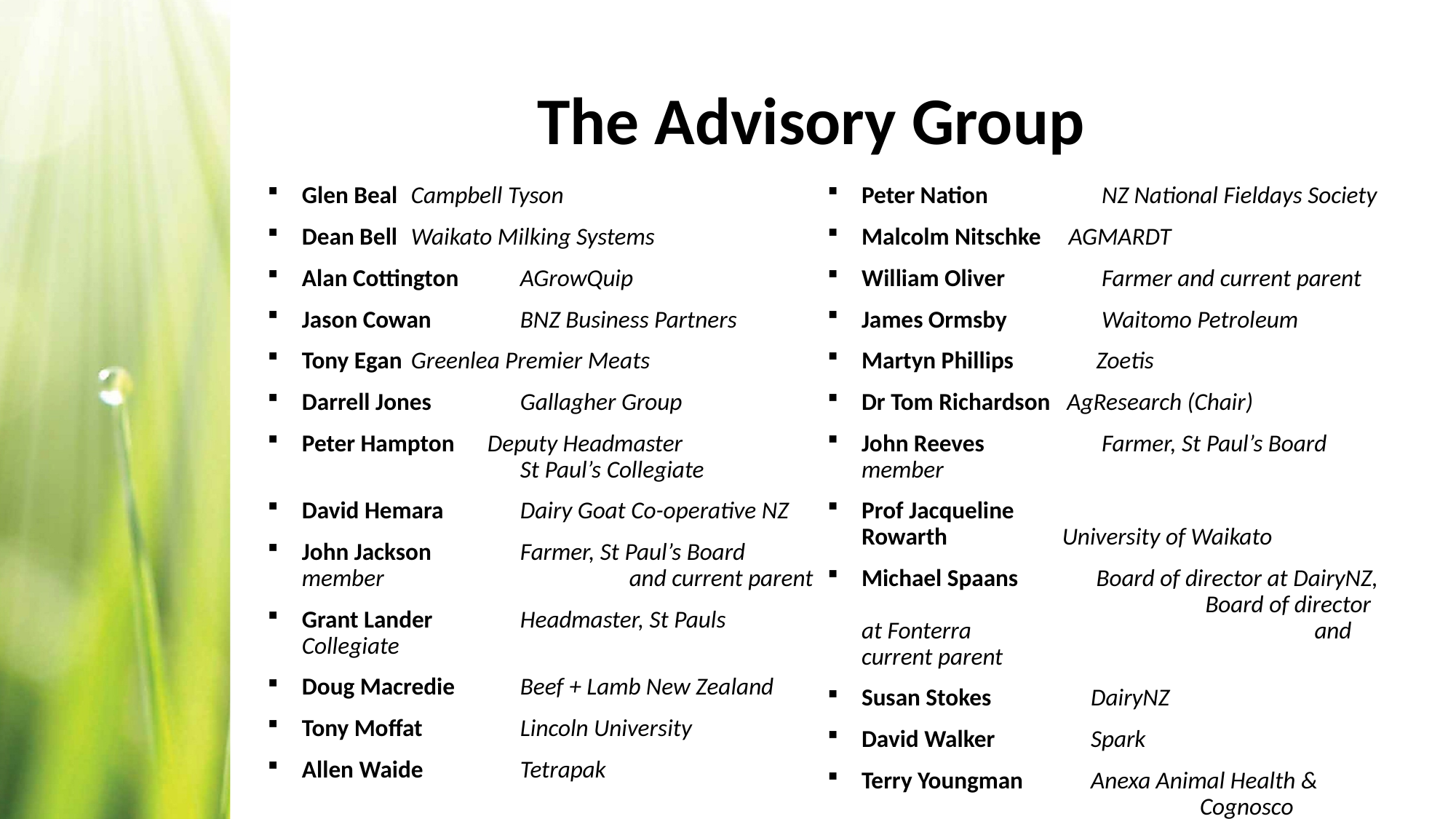

# The Advisory Group
Glen Beal	Campbell Tyson
Dean Bell 	Waikato Milking Systems
Alan Cottington 	AGrowQuip
Jason Cowan	BNZ Business Partners
Tony Egan 	Greenlea Premier Meats
Darrell Jones	Gallagher Group
Peter Hampton      Deputy Headmaster                                            		St Paul’s Collegiate
David Hemara 	Dairy Goat Co-operative NZ
John Jackson 	Farmer, St Paul’s Board member 	 	                    and current parent
Grant Lander 	Headmaster, St Pauls Collegiate
Doug Macredie 	Beef + Lamb New Zealand
Tony Moffat 	Lincoln University
Allen Waide 	Tetrapak

Peter Nation	    NZ National Fieldays Society
Malcolm Nitschke     AGMARDT
William Oliver 	    Farmer and current parent
James Ormsby 	    Waitomo Petroleum
Martyn Phillips 	   Zoetis
Dr Tom Richardson   AgResearch (Chair)
John Reeves 	    Farmer, St Paul’s Board member
Prof Jacqueline                                                      Rowarth                     University of Waikato
Michael Spaans 	   Board of director at DairyNZ, 		                       Board of director at Fonterra 		                       and current parent
Susan Stokes 	  DairyNZ
David Walker 	  Spark
Terry Youngman 	  Anexa Animal Health & 		                      Cognosco